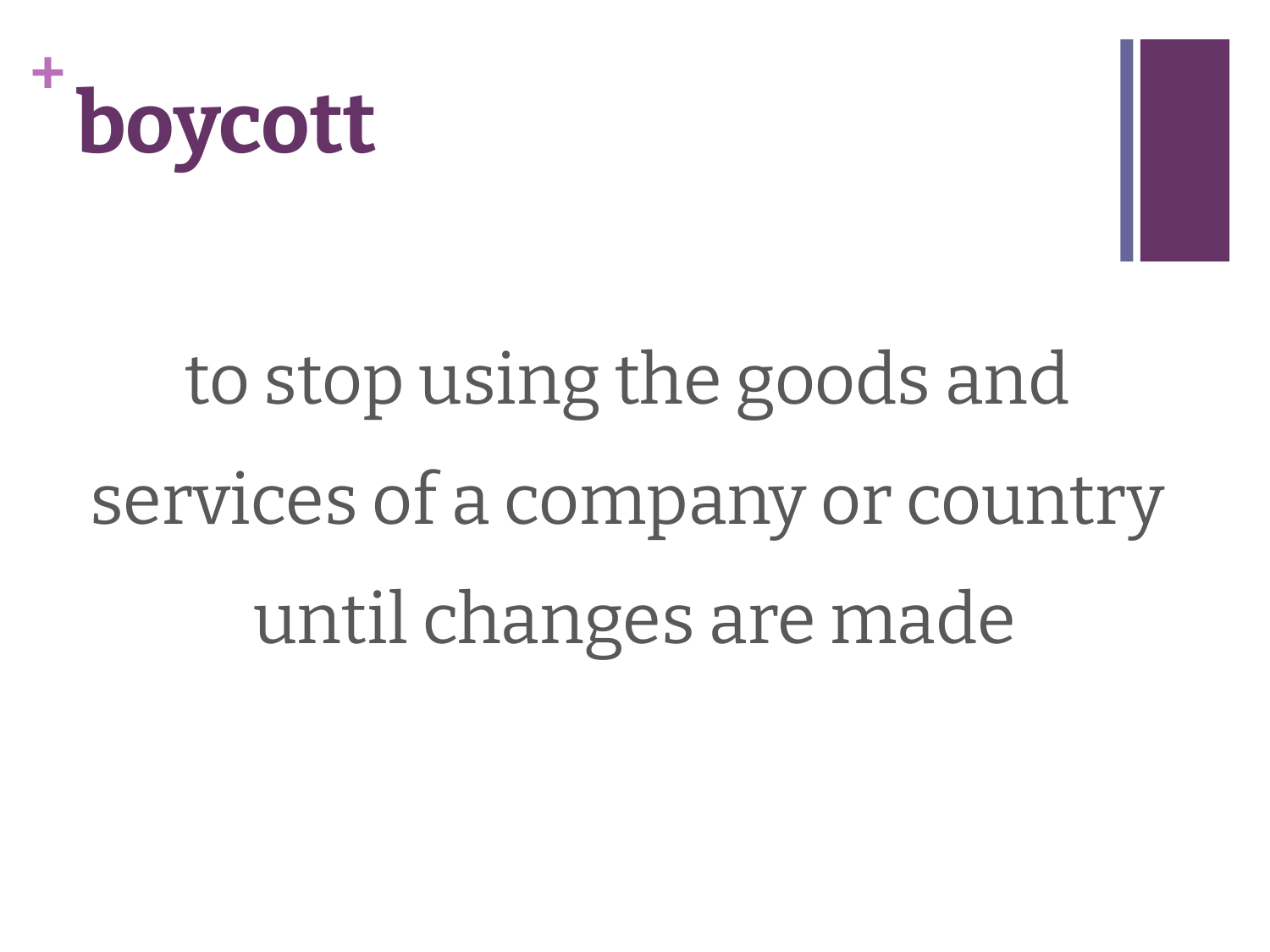

# boycott

to stop using the goods and
services of a company or country
until changes are made